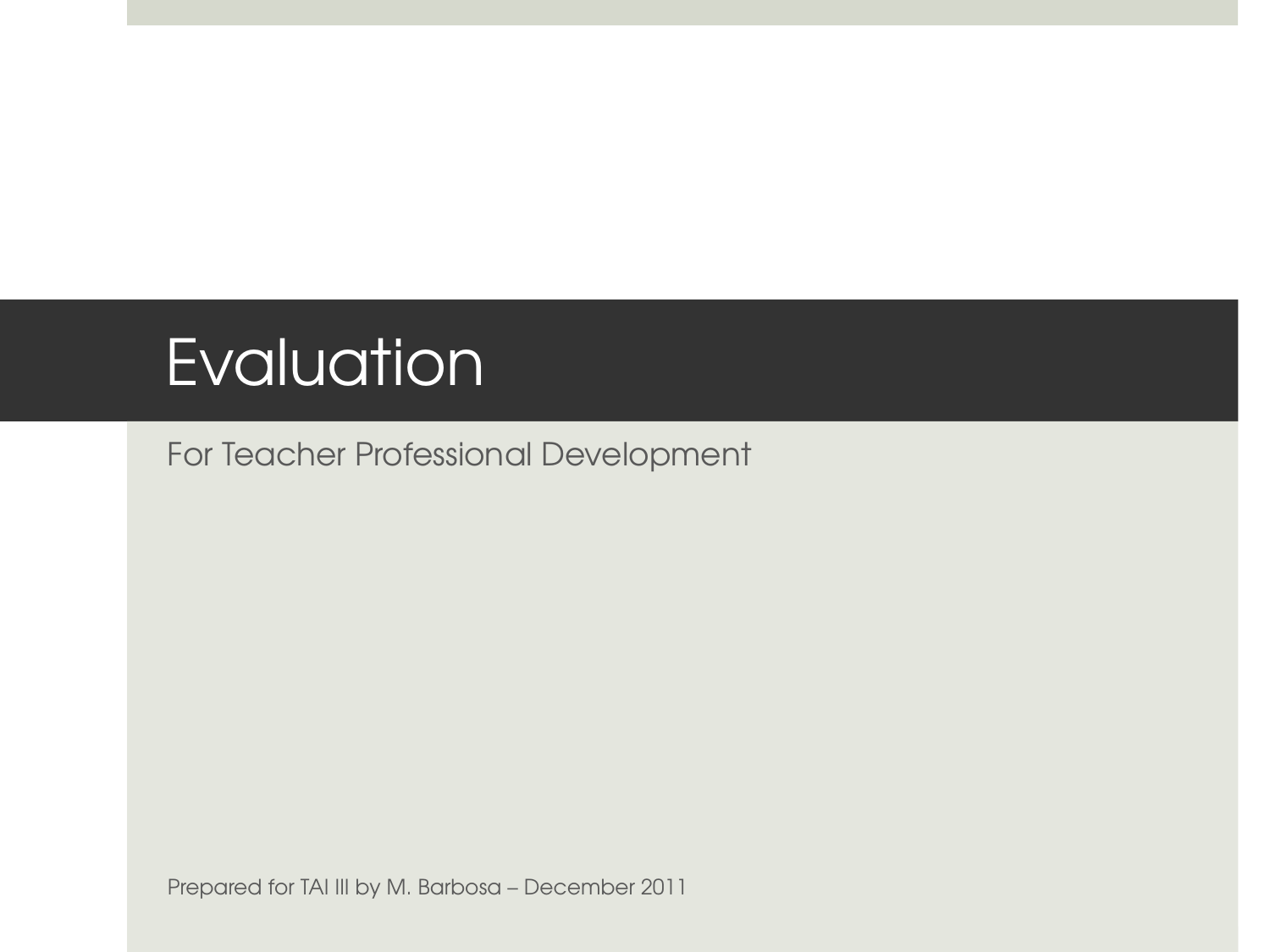

# Evaluation
For Teacher Professional Development

Prepared for TAI III by M. Barbosa – December 2011